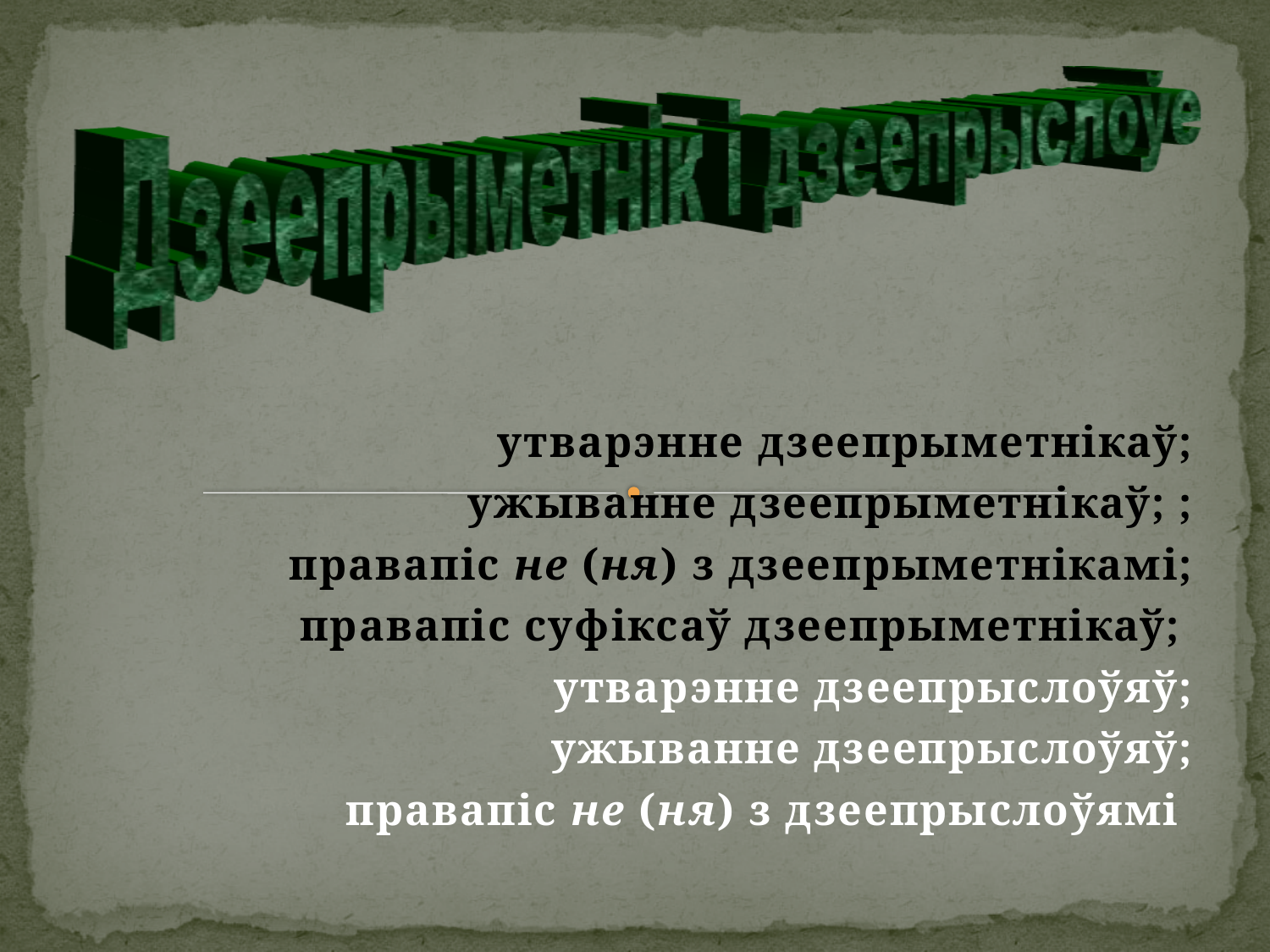

утварэнне дзеепрыметнікаў;
ужыванне дзеепрыметнікаў; ;
правапіс не (ня) з дзеепрыметнікамі;
правапіс суфіксаў дзеепрыметнікаў;
утварэнне дзеепрыслоўяў;
 ужыванне дзеепрыслоўяў;
правапіс не (ня) з дзеепрыслоўямі